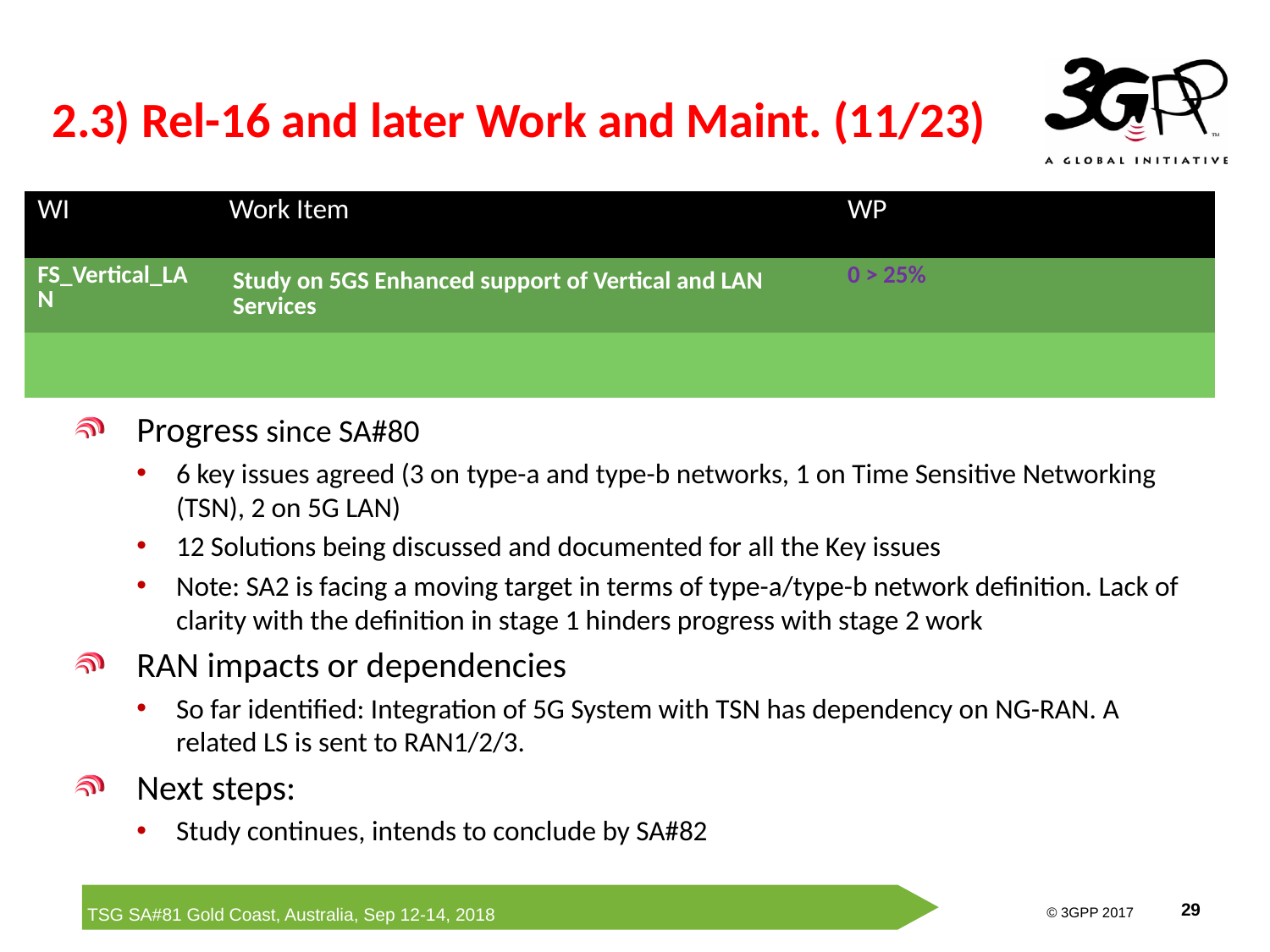

# 2.3) Rel-16 and later Work and Maint. (11/23)
| WI | Work Item | WP |  |  |
| --- | --- | --- | --- | --- |
| FS\_Vertical\_LAN | Study on 5GS Enhanced support of Vertical and LAN Services | 0 > 25% |  |  |
|  |  |  |  |  |
Progress since SA#80
6 key issues agreed (3 on type-a and type-b networks, 1 on Time Sensitive Networking (TSN), 2 on 5G LAN)
12 Solutions being discussed and documented for all the Key issues
Note: SA2 is facing a moving target in terms of type-a/type-b network definition. Lack of clarity with the definition in stage 1 hinders progress with stage 2 work
RAN impacts or dependencies
So far identified: Integration of 5G System with TSN has dependency on NG-RAN. A related LS is sent to RAN1/2/3.
Next steps:
Study continues, intends to conclude by SA#82